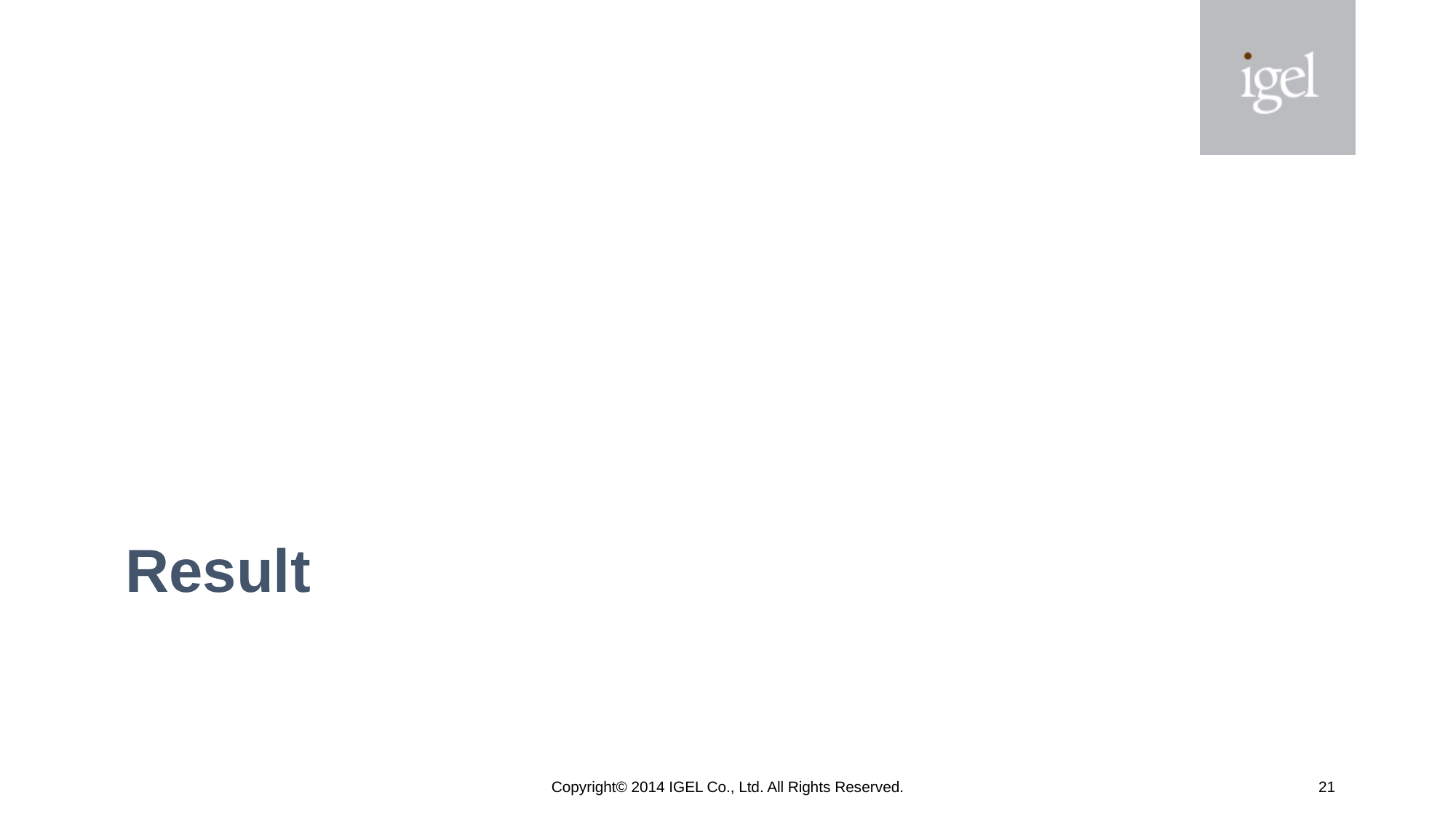

# Result
Copyright© 2014 IGEL Co., Ltd. All Rights Reserved.
21